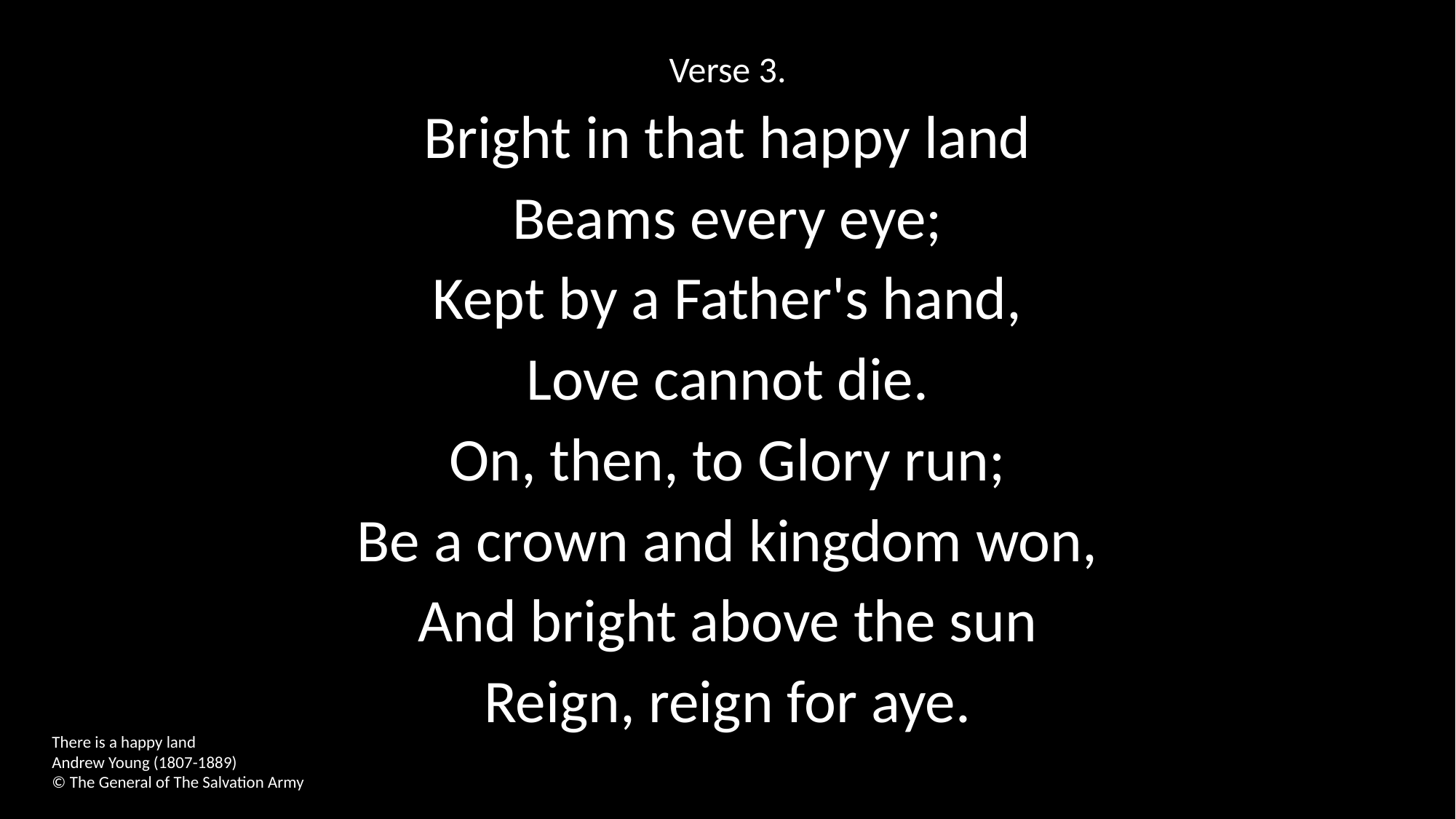

Verse 3.
Bright in that happy land
Beams every eye;
Kept by a Father's hand,
Love cannot die.
On, then, to Glory run;
Be a crown and kingdom won,
And bright above the sun
Reign, reign for aye.
There is a happy land
Andrew Young (1807-1889)
© The General of The Salvation Army